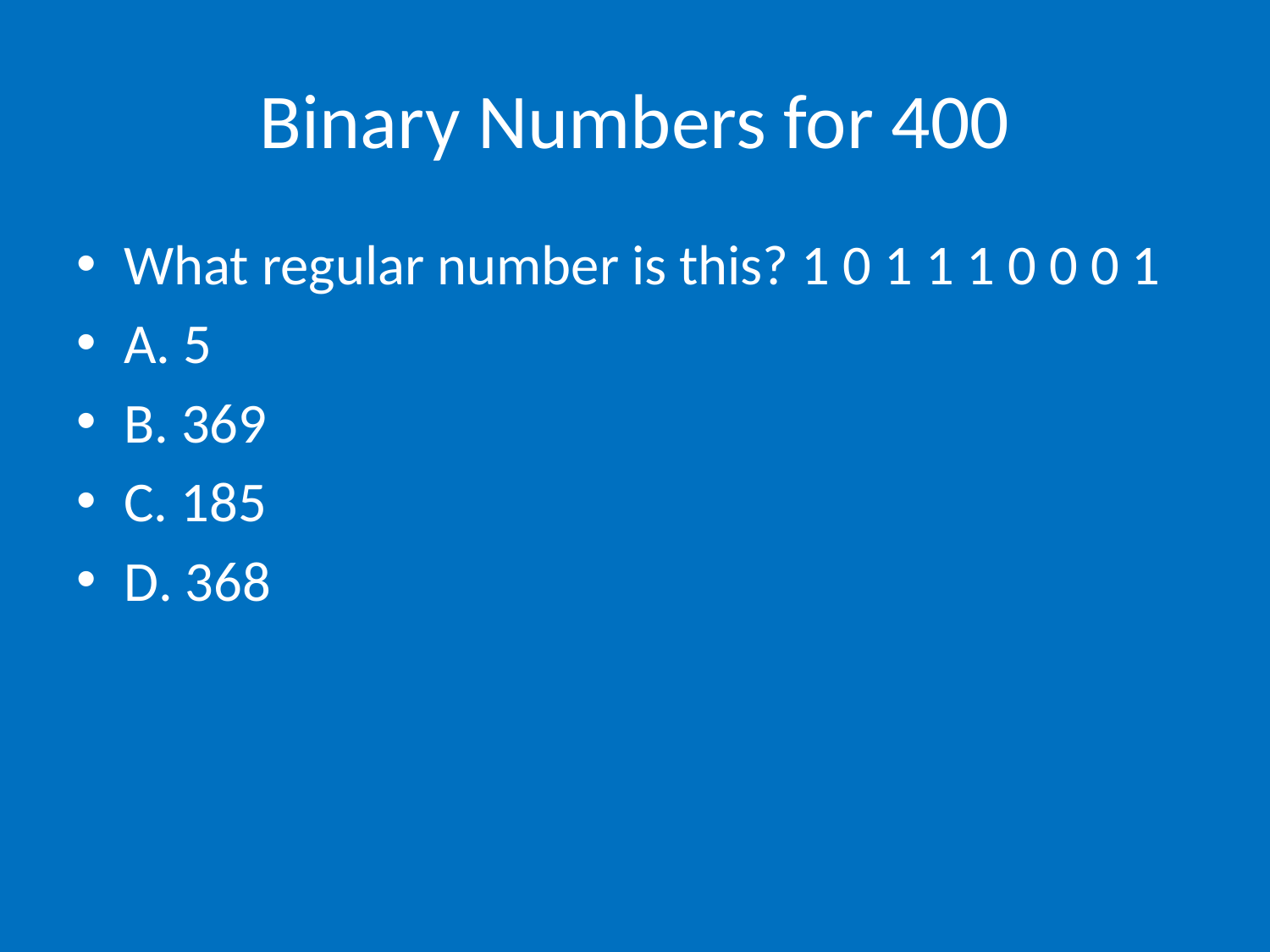

# Binary Numbers for 400
What regular number is this? 1 0 1 1 1 0 0 0 1
A. 5
B. 369
C. 185
D. 368